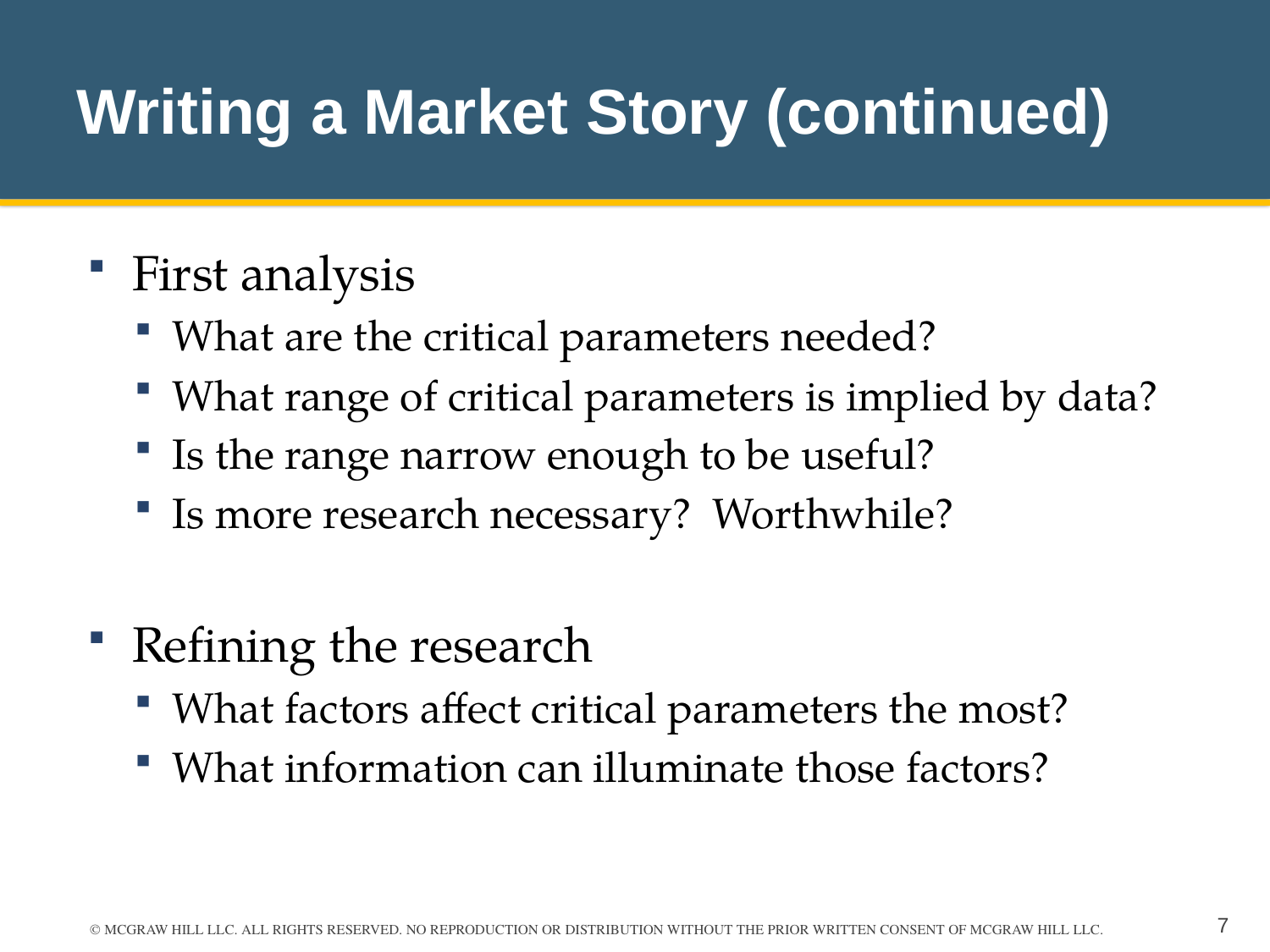

# Writing a Market Story (continued)
First analysis
What are the critical parameters needed?
What range of critical parameters is implied by data?
Is the range narrow enough to be useful?
Is more research necessary?  Worthwhile?

Refining the research
What factors affect critical parameters the most?
What information can illuminate those factors?
© MCGRAW HILL LLC. ALL RIGHTS RESERVED. NO REPRODUCTION OR DISTRIBUTION WITHOUT THE PRIOR WRITTEN CONSENT OF MCGRAW HILL LLC.
7